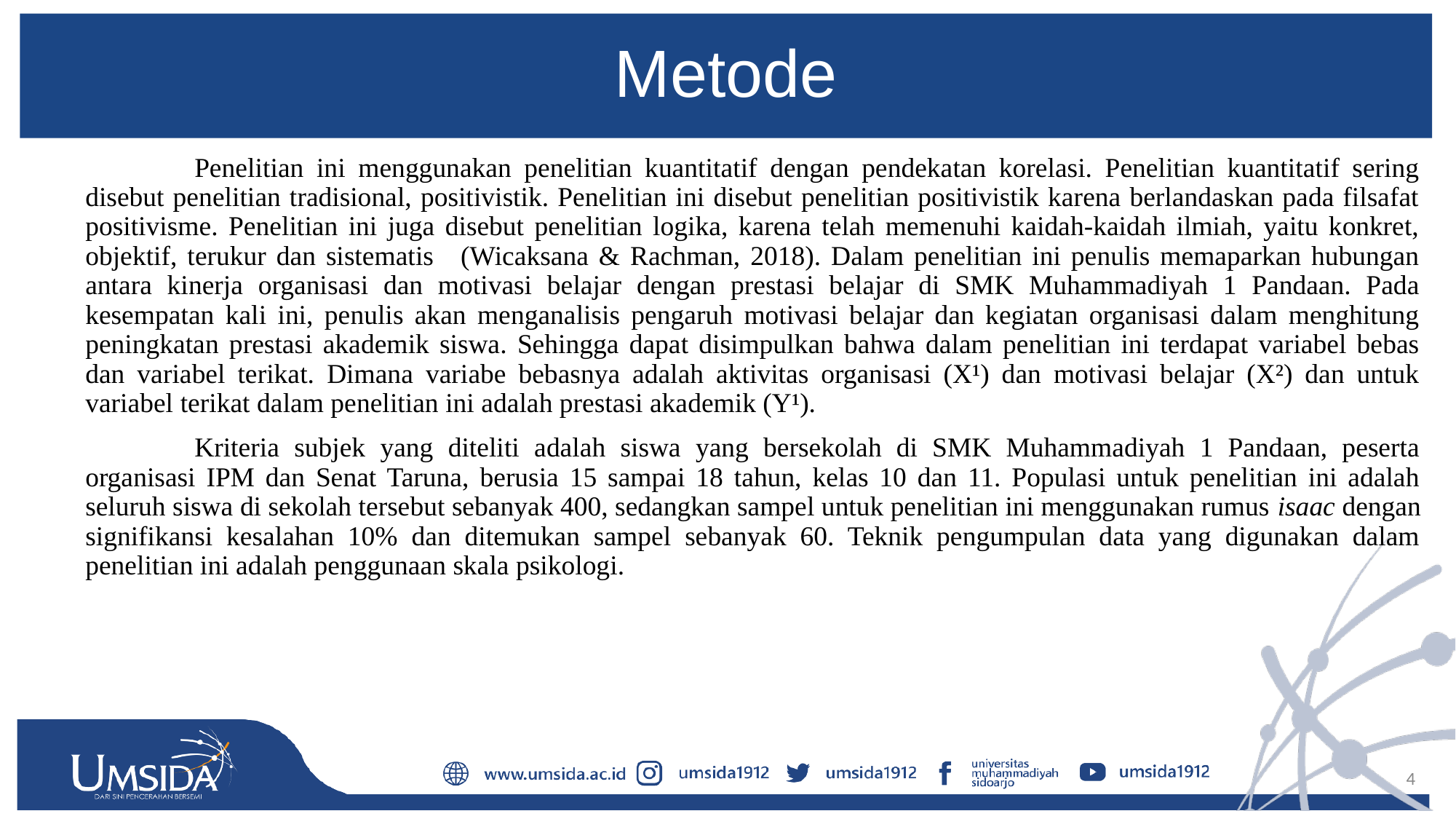

# Metode
		Penelitian ini menggunakan penelitian kuantitatif dengan pendekatan korelasi. Penelitian kuantitatif sering disebut penelitian tradisional, positivistik. Penelitian ini disebut penelitian positivistik karena berlandaskan pada filsafat positivisme. Penelitian ini juga disebut penelitian logika, karena telah memenuhi kaidah-kaidah ilmiah, yaitu konkret, objektif, terukur dan sistematis   (Wicaksana & Rachman, 2018). Dalam penelitian ini penulis memaparkan hubungan antara kinerja organisasi dan motivasi belajar dengan prestasi belajar di SMK Muhammadiyah 1 Pandaan. Pada kesempatan kali ini, penulis akan menganalisis pengaruh motivasi belajar dan kegiatan organisasi dalam menghitung peningkatan prestasi akademik siswa. Sehingga dapat disimpulkan bahwa dalam penelitian ini terdapat variabel bebas dan variabel terikat. Dimana variabe bebasnya adalah aktivitas organisasi (X¹) dan motivasi belajar (X²) dan untuk variabel terikat dalam penelitian ini adalah prestasi akademik (Y¹).
		Kriteria subjek yang diteliti adalah siswa yang bersekolah di SMK Muhammadiyah 1 Pandaan, peserta organisasi IPM dan Senat Taruna, berusia 15 sampai 18 tahun, kelas 10 dan 11. Populasi untuk penelitian ini adalah seluruh siswa di sekolah tersebut sebanyak 400, sedangkan sampel untuk penelitian ini menggunakan rumus isaac dengan signifikansi kesalahan 10% dan ditemukan sampel sebanyak 60. Teknik pengumpulan data yang digunakan dalam penelitian ini adalah penggunaan skala psikologi.